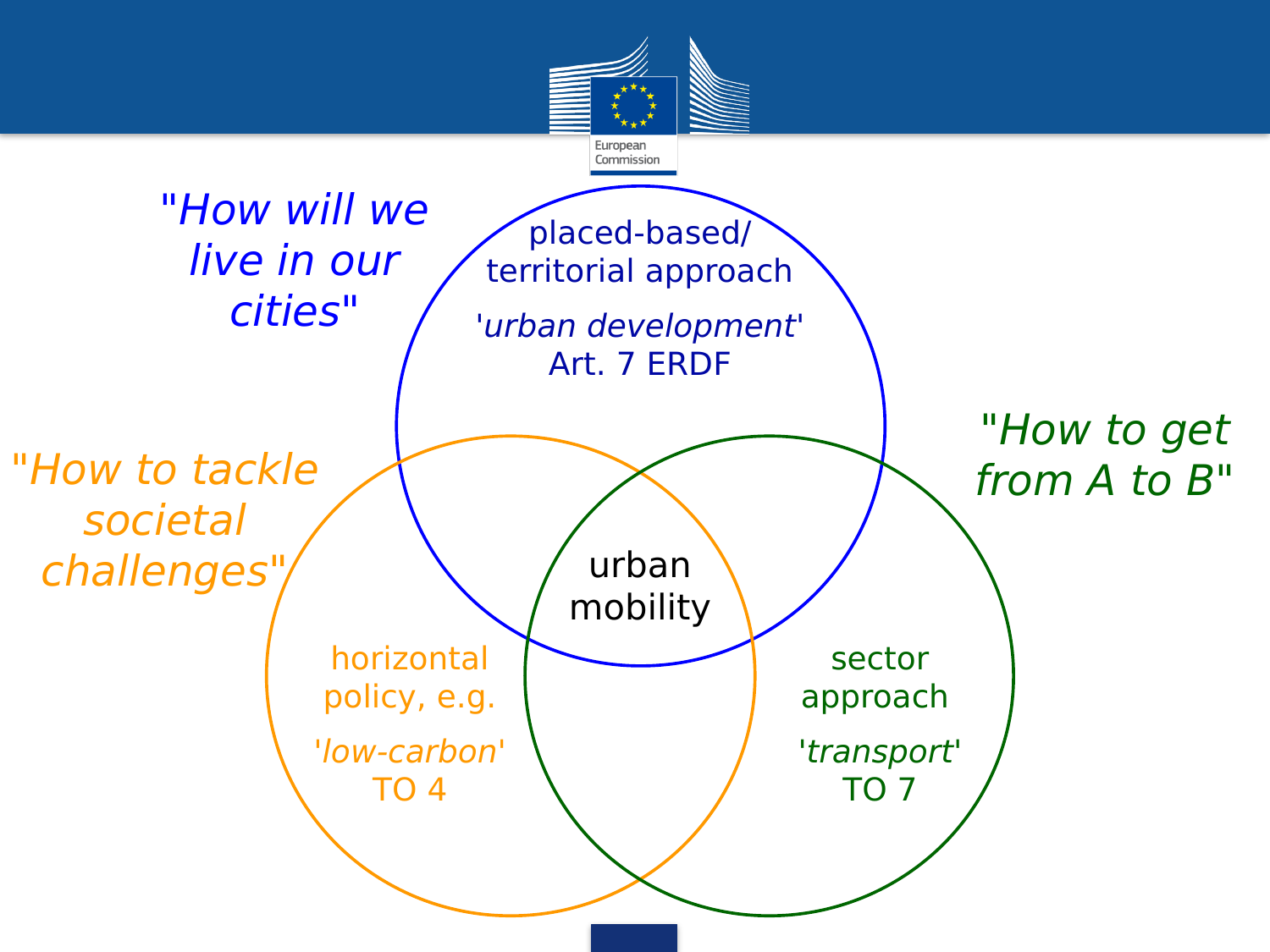

"How will we live in our cities"

placed-based/territorial approach

'urban development'
Art. 7 ERDF

urban
mobility

horizontal
policy, e.g.

'low-carbon'
TO 4
sector
approach

'transport'
TO 7

"How to get from A to B"
"How to tackle societal challenges"